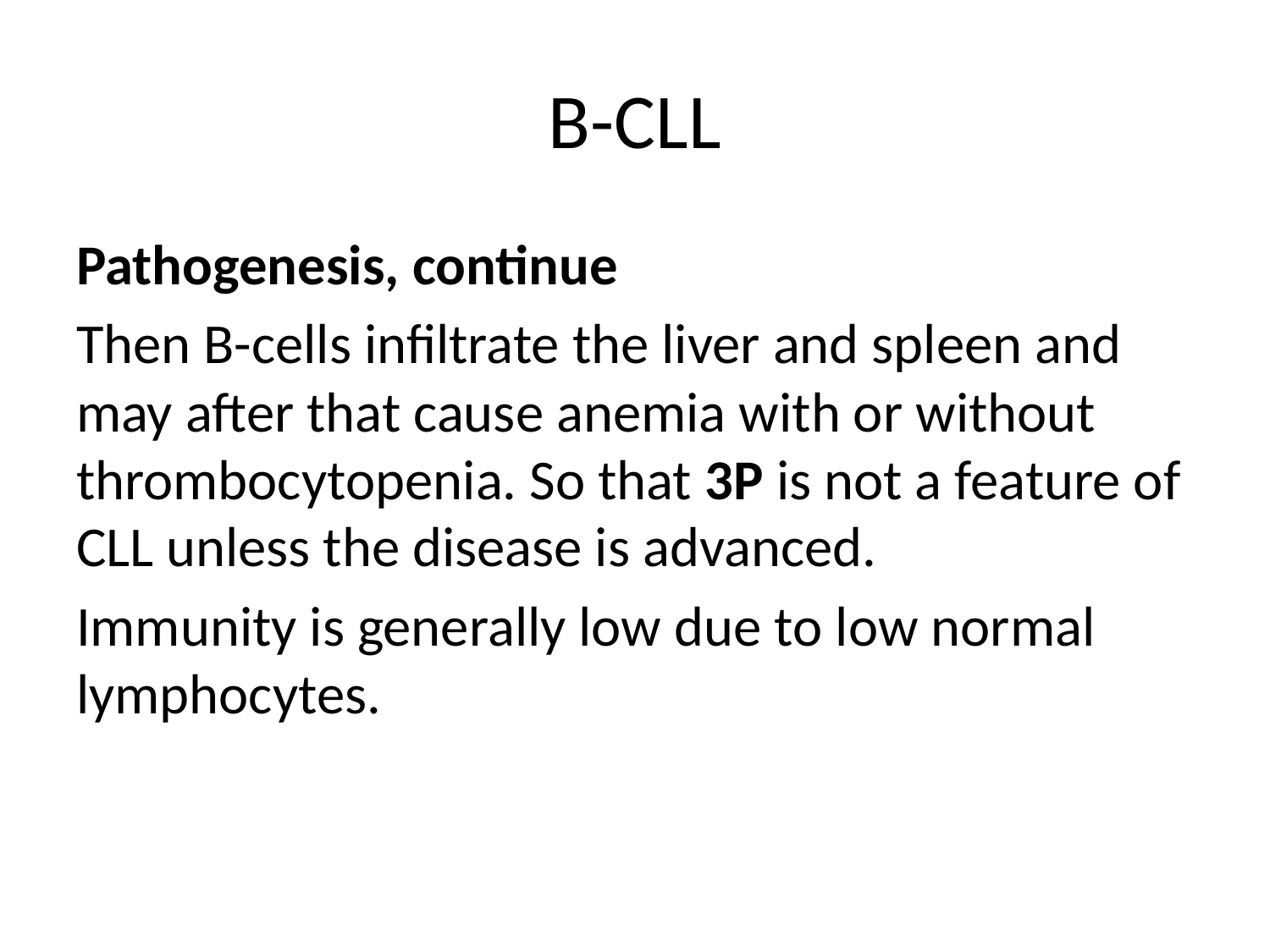

# B-CLL
Pathogenesis, continue
Then B-cells infiltrate the liver and spleen and may after that cause anemia with or without thrombocytopenia. So that 3P is not a feature of CLL unless the disease is advanced.
Immunity is generally low due to low normal lymphocytes.